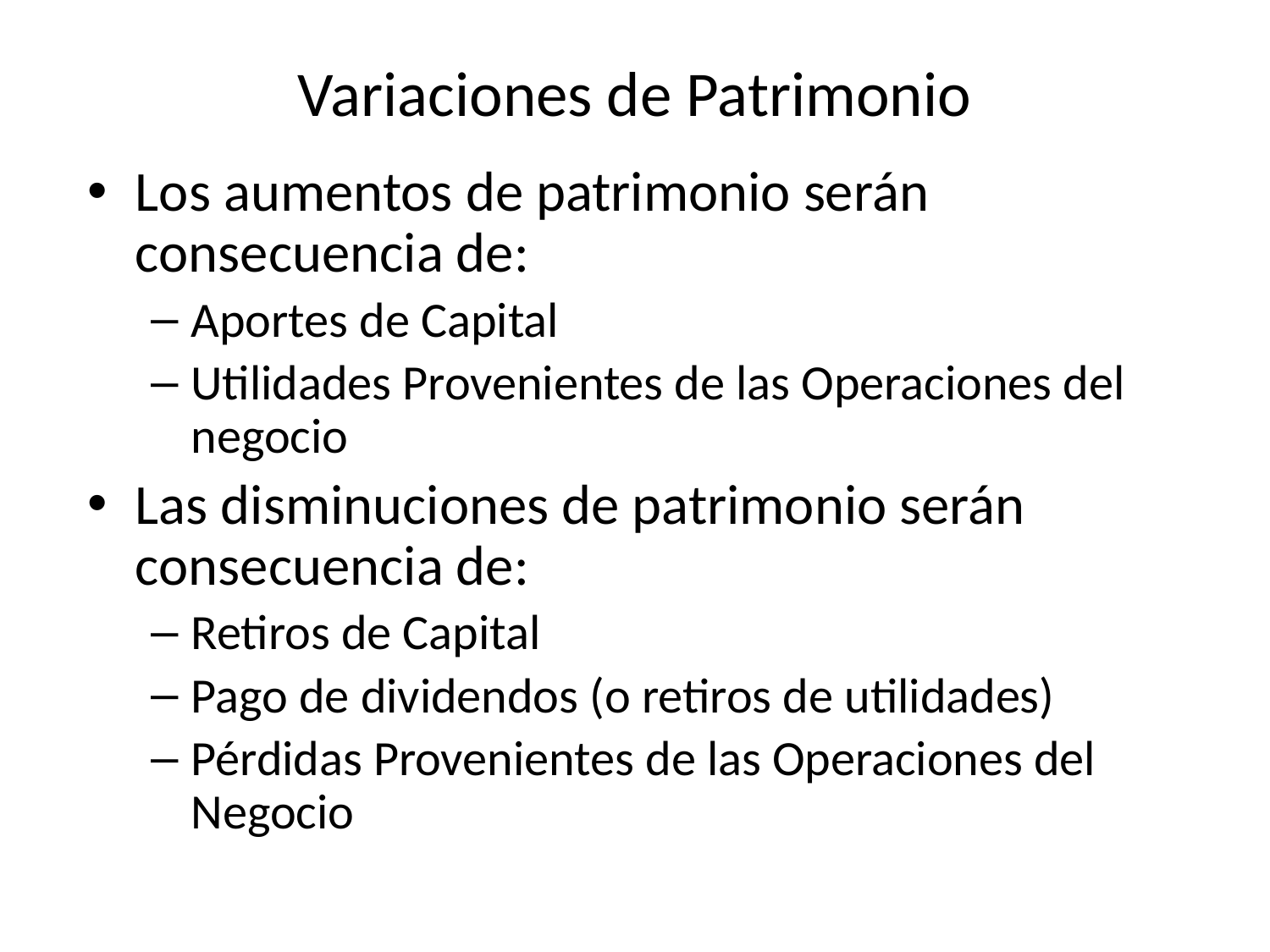

# Variaciones de Patrimonio
Los aumentos de patrimonio serán consecuencia de:
Aportes de Capital
Utilidades Provenientes de las Operaciones del negocio
Las disminuciones de patrimonio serán consecuencia de:
Retiros de Capital
Pago de dividendos (o retiros de utilidades)
Pérdidas Provenientes de las Operaciones del Negocio